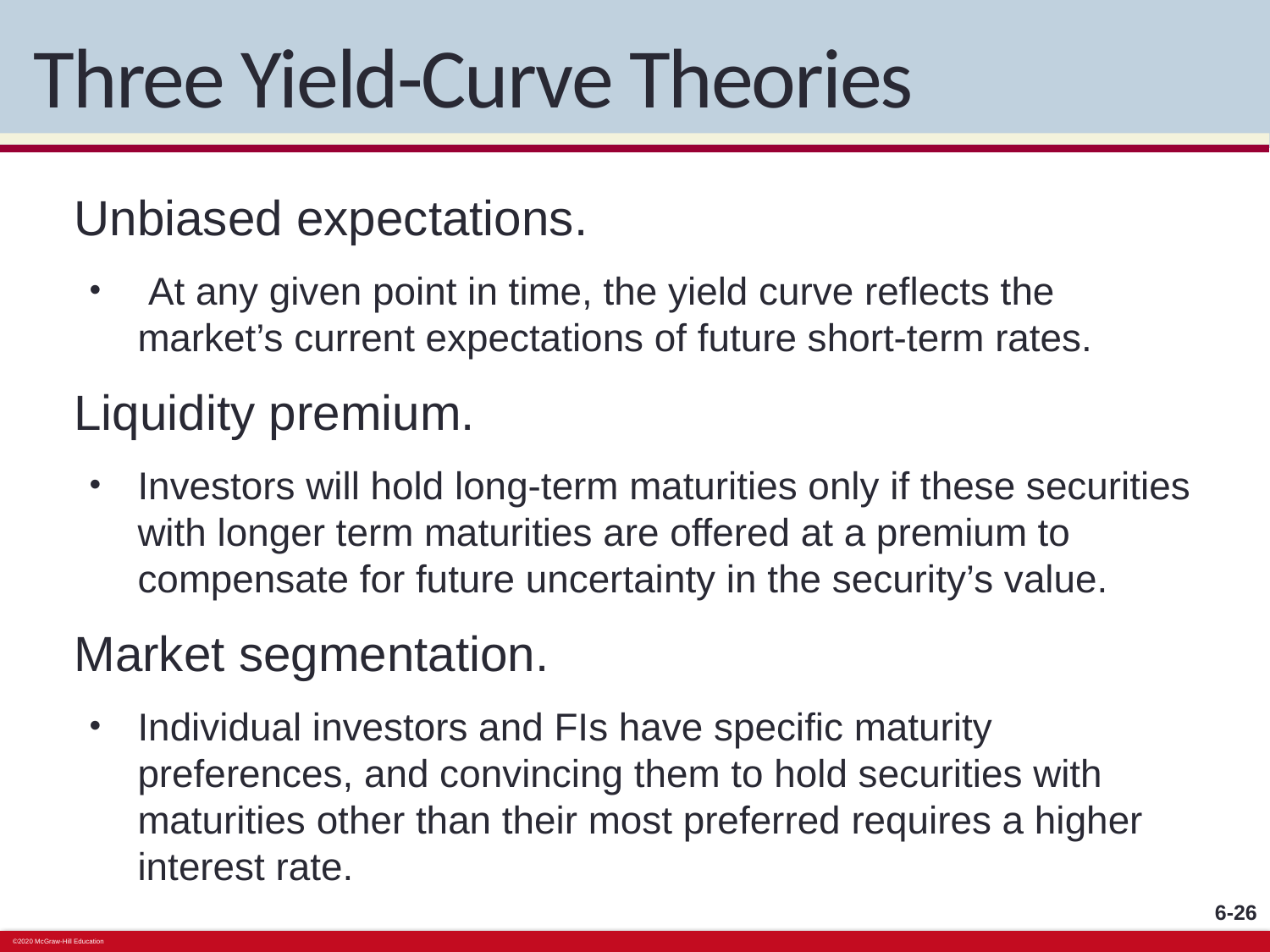

# Three Yield-Curve Theories
Unbiased expectations.
 At any given point in time, the yield curve reflects the market’s current expectations of future short-term rates.
Liquidity premium.
Investors will hold long-term maturities only if these securities with longer term maturities are offered at a premium to compensate for future uncertainty in the security’s value.
Market segmentation.
Individual investors and FIs have specific maturity preferences, and convincing them to hold securities with maturities other than their most preferred requires a higher interest rate.